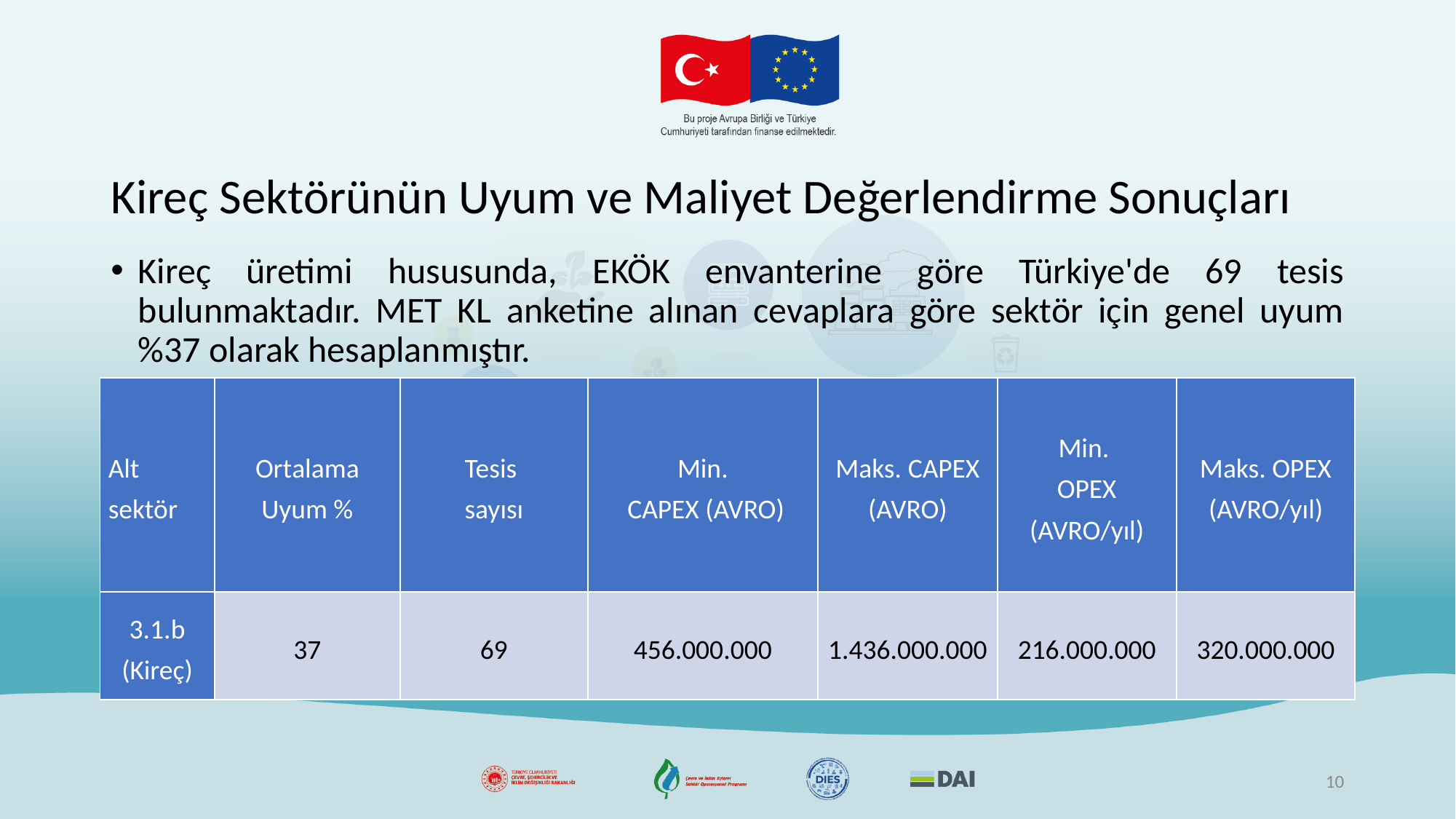

# Kireç Sektörünün Uyum ve Maliyet Değerlendirme Sonuçları
Kireç üretimi hususunda, EKÖK envanterine göre Türkiye'de 69 tesis bulunmaktadır. MET KL anketine alınan cevaplara göre sektör için genel uyum %37 olarak hesaplanmıştır.
| Alt sektör | Ortalama Uyum % | Tesis sayısı | Min. CAPEX (AVRO) | Maks. CAPEX (AVRO) | Min. OPEX (AVRO/yıl) | Maks. OPEX (AVRO/yıl) |
| --- | --- | --- | --- | --- | --- | --- |
| 3.1.b (Kireç) | 37 | 69 | 456.000.000 | 1.436.000.000 | 216.000.000 | 320.000.000 |
10